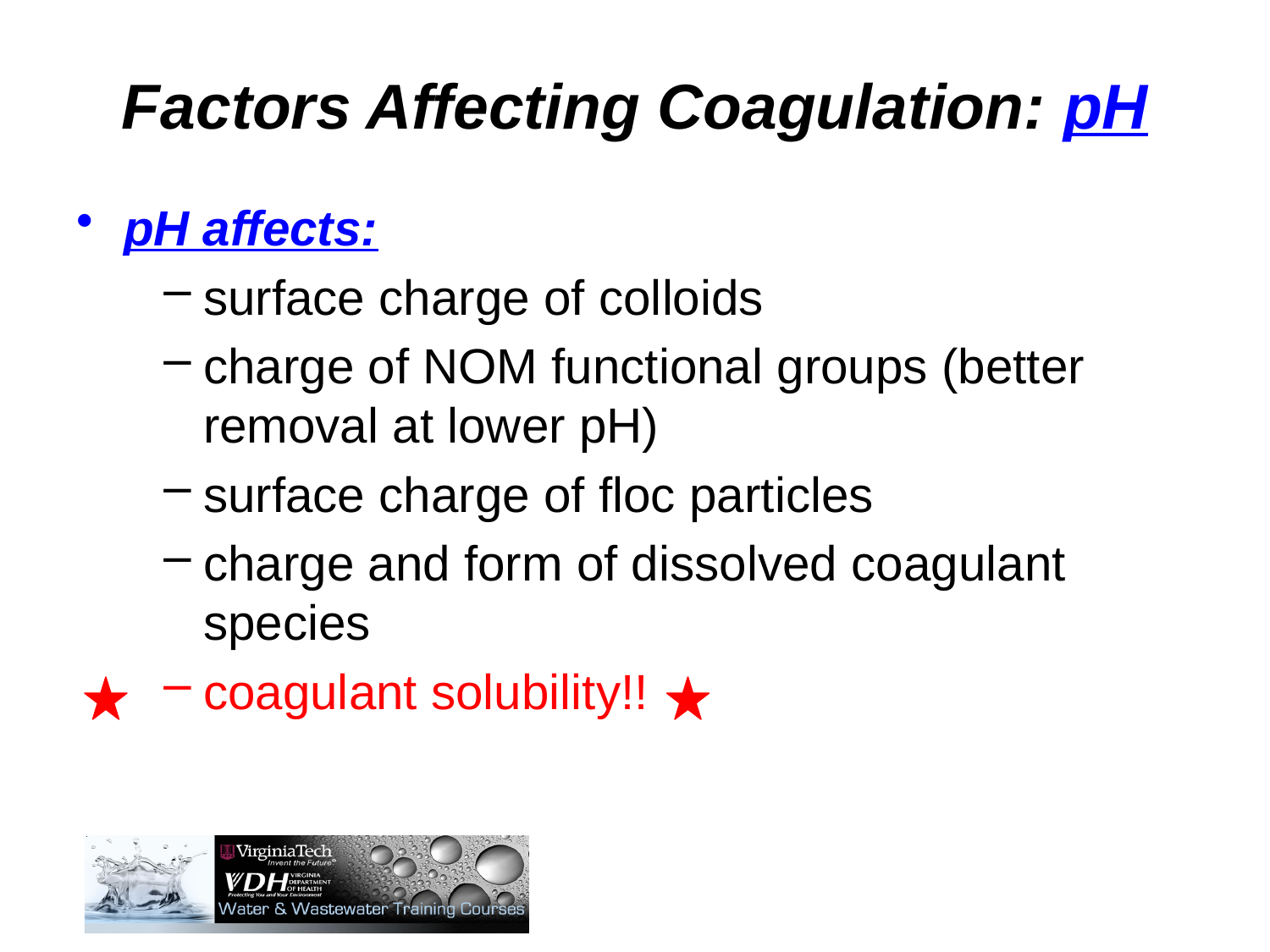

# Factors Affecting Coagulation: pH
pH affects:
surface charge of colloids
charge of NOM functional groups (better removal at lower pH)
surface charge of floc particles
charge and form of dissolved coagulant species
coagulant solubility!!